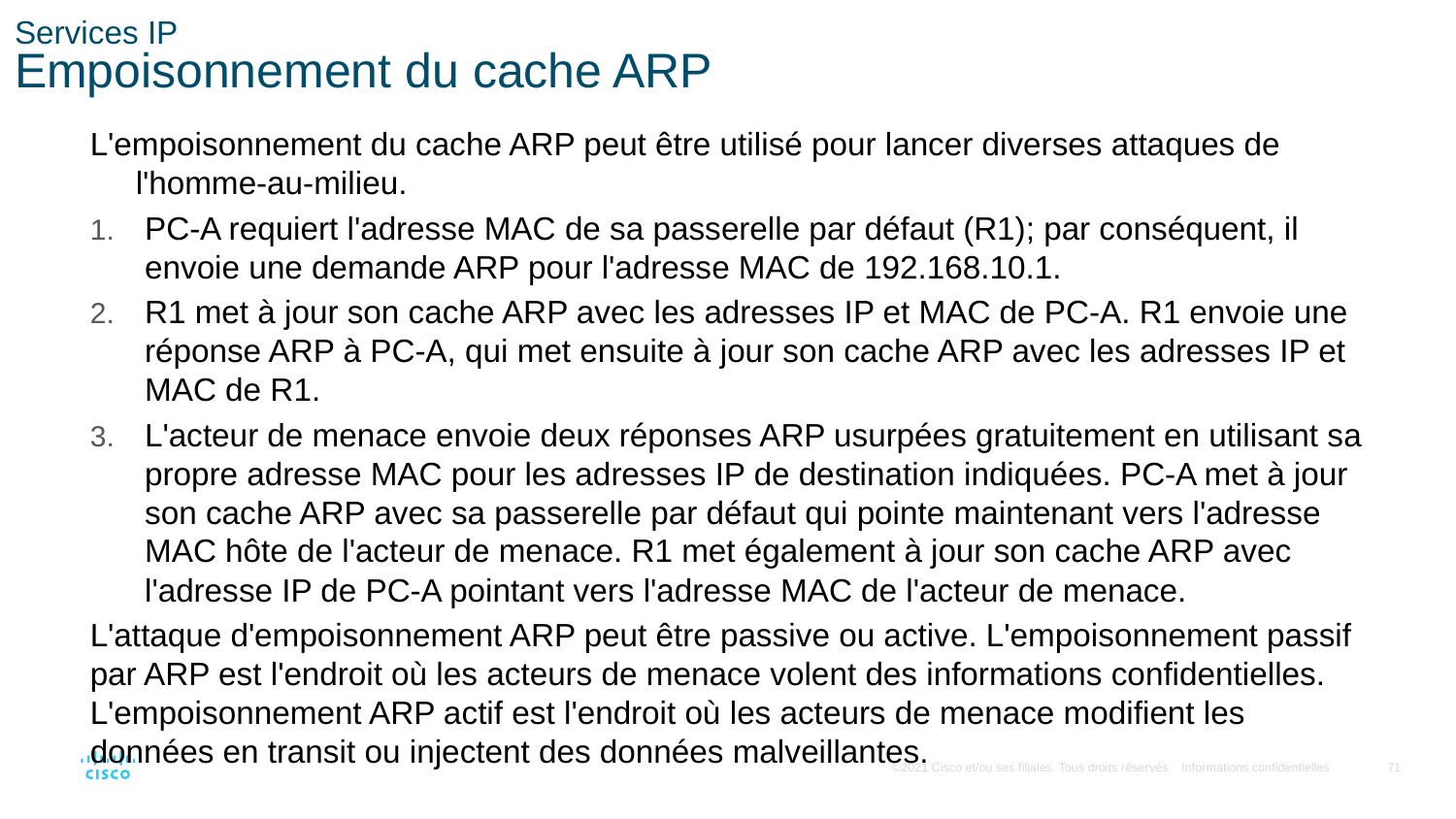

# Services IP Empoisonnement du cache ARP
L'empoisonnement du cache ARP peut être utilisé pour lancer diverses attaques de l'homme-au-milieu.
PC-A requiert l'adresse MAC de sa passerelle par défaut (R1); par conséquent, il envoie une demande ARP pour l'adresse MAC de 192.168.10.1.
R1 met à jour son cache ARP avec les adresses IP et MAC de PC-A. R1 envoie une réponse ARP à PC-A, qui met ensuite à jour son cache ARP avec les adresses IP et MAC de R1.
L'acteur de menace envoie deux réponses ARP usurpées gratuitement en utilisant sa propre adresse MAC pour les adresses IP de destination indiquées. PC-A met à jour son cache ARP avec sa passerelle par défaut qui pointe maintenant vers l'adresse MAC hôte de l'acteur de menace. R1 met également à jour son cache ARP avec l'adresse IP de PC-A pointant vers l'adresse MAC de l'acteur de menace.
L'attaque d'empoisonnement ARP peut être passive ou active. L'empoisonnement passif par ARP est l'endroit où les acteurs de menace volent des informations confidentielles. L'empoisonnement ARP actif est l'endroit où les acteurs de menace modifient les données en transit ou injectent des données malveillantes.